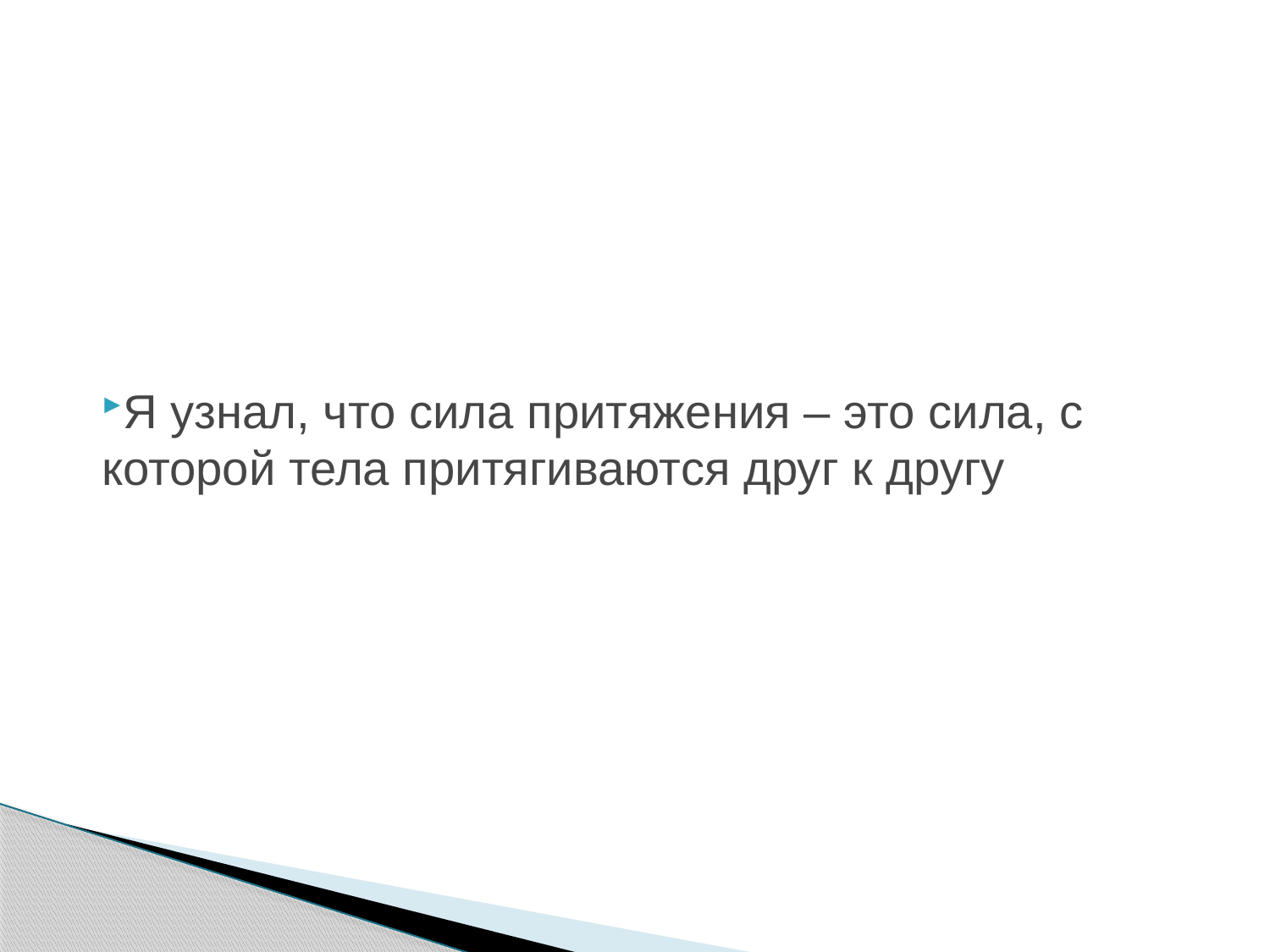

Я узнал, что сила притяжения – это сила, с которой тела притягиваются друг к другу

15